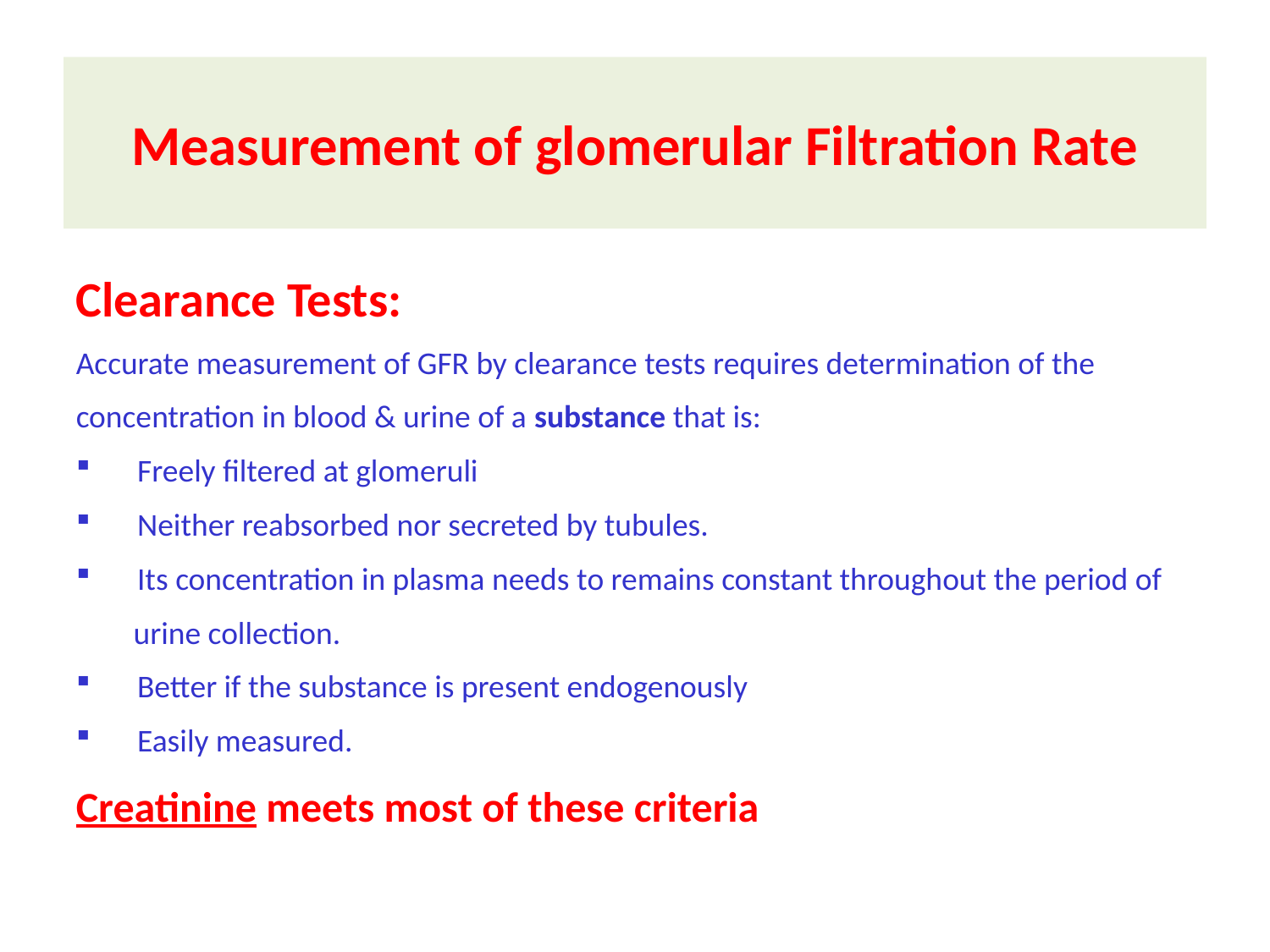

# Measurement of glomerular Filtration Rate
Clearance Tests:
Accurate measurement of GFR by clearance tests requires determination of the
concentration in blood & urine of a substance that is:
 Freely filtered at glomeruli
 Neither reabsorbed nor secreted by tubules.
 Its concentration in plasma needs to remains constant throughout the period of
        urine collection.
 Better if the substance is present endogenously
 Easily measured.
Creatinine meets most of these criteria